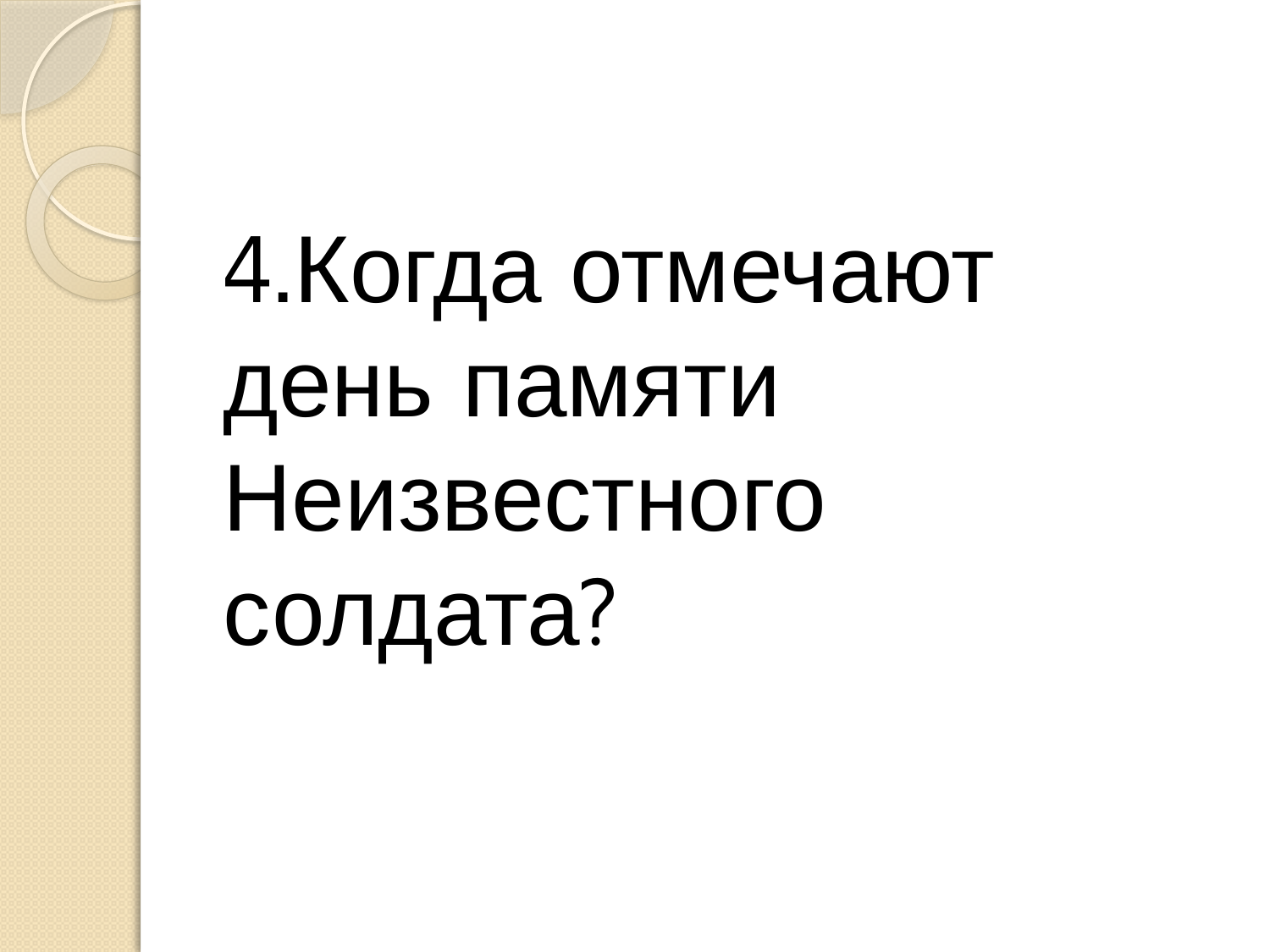

#
4.Когда отмечают день памяти Неизвестного солдата?